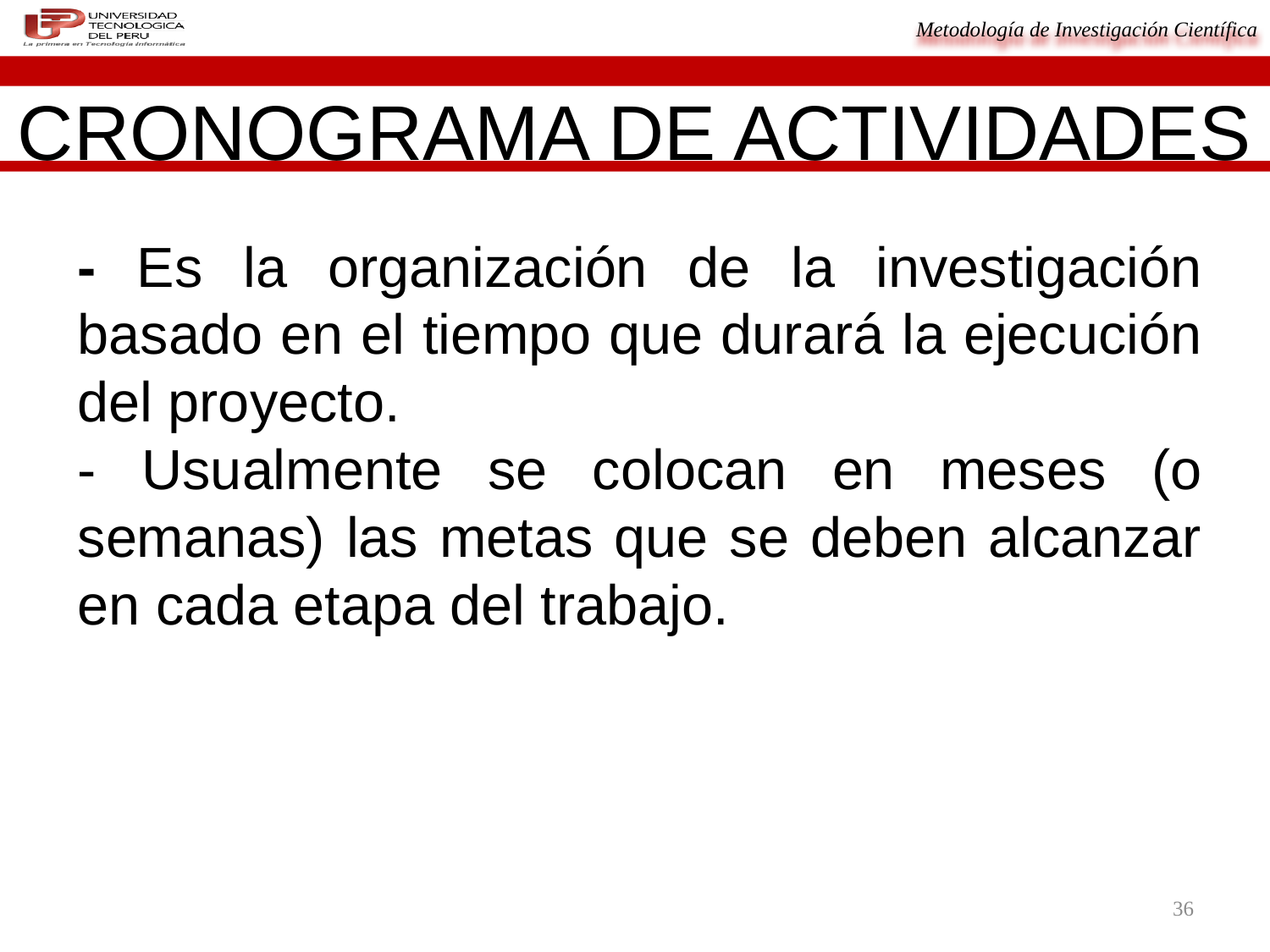

CRONOGRAMA DE ACTIVIDADES
- Es la organización de la investigación basado en el tiempo que durará la ejecución del proyecto.
- Usualmente se colocan en meses (o semanas) las metas que se deben alcanzar en cada etapa del trabajo.

36